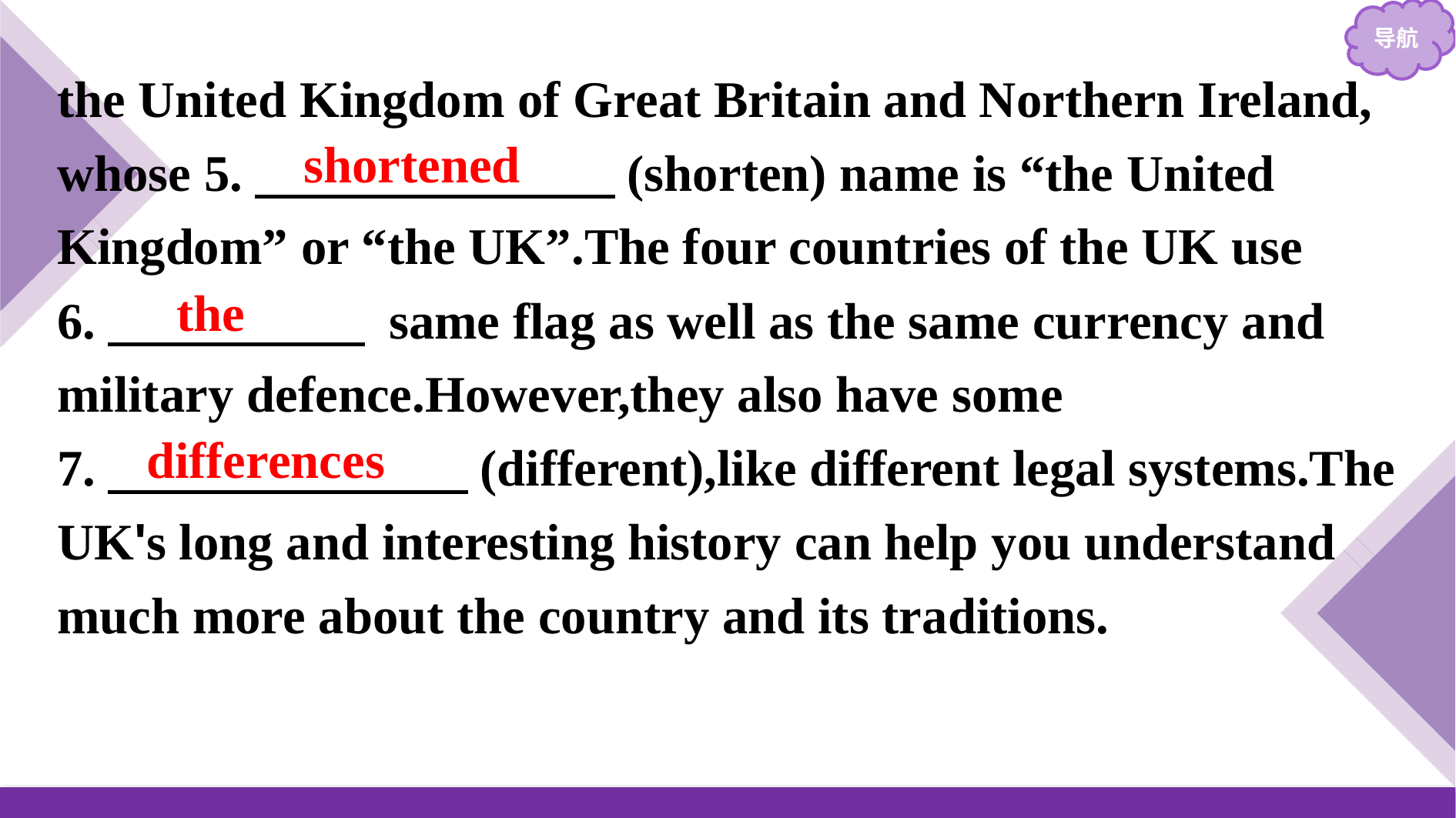

the United Kingdom of Great Britain and Northern Ireland, whose 5.　　　　　　　(shorten) name is “the United Kingdom” or “the UK”.The four countries of the UK use
6.　　　　　 same flag as well as the same currency and military defence.However,they also have some
7.　　　　　　　(different),like different legal systems.The UK's long and interesting history can help you understand much more about the country and its traditions.
shortened
the
differences